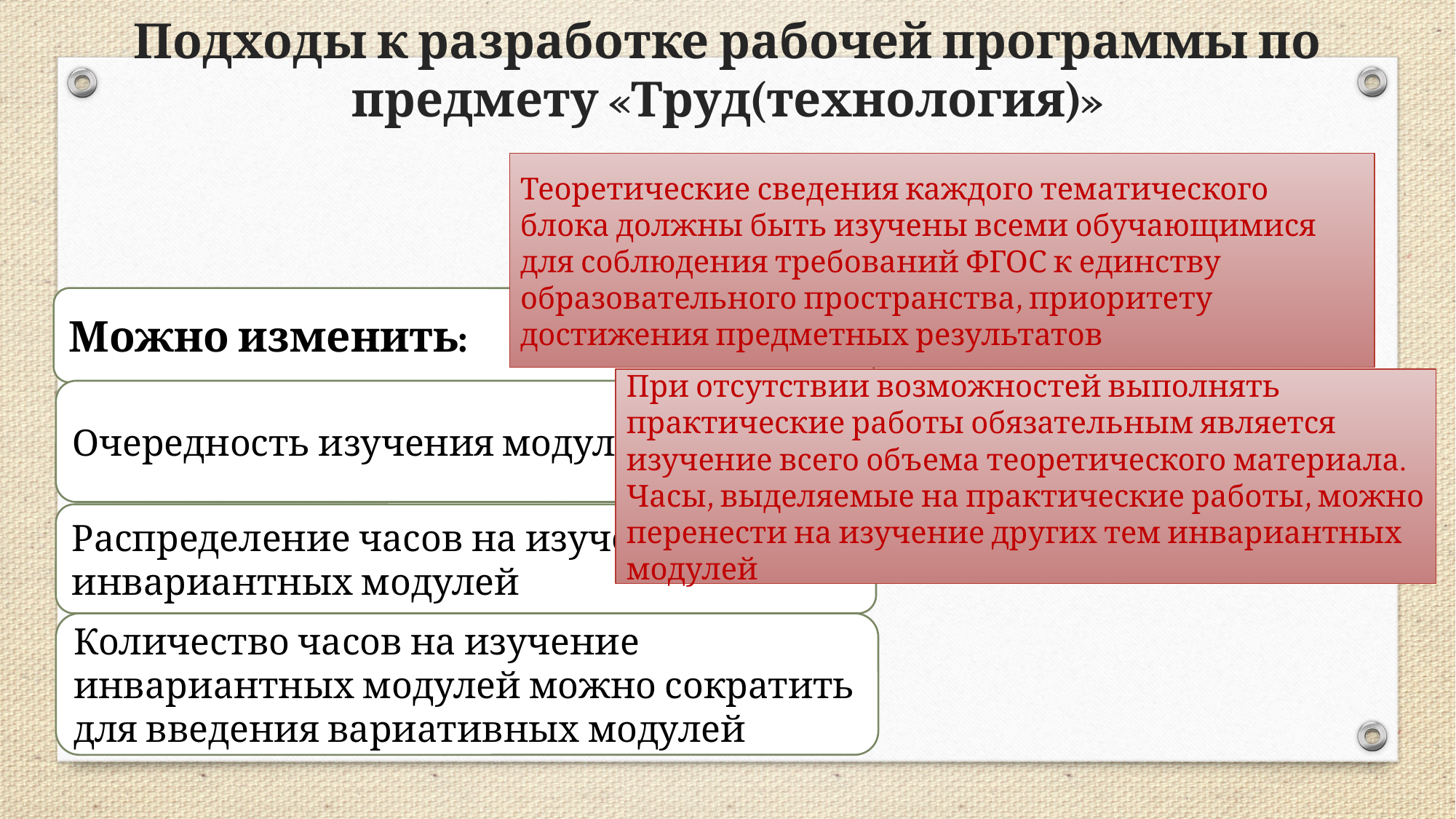

# Подходы к разработке рабочей программы по предмету «Труд(технология)»

Теоретические сведения каждого тематического блока должны быть изучены всеми обучающимися для соблюдения требований ФГОС к единству образовательного пространства, приоритету достижения предметных результатов
Можно изменить:
При отсутствии возможностей выполнять практические работы обязательным является изучение всего объема теоретического материала. Часы, выделяемые на практические работы, можно перенести на изучение других тем инвариантных модулей
Очередность изучения модулей
Распределение часов на изучение
инвариантных модулей
Количество часов на изучение инвариантных модулей можно сократить для введения вариативных модулей